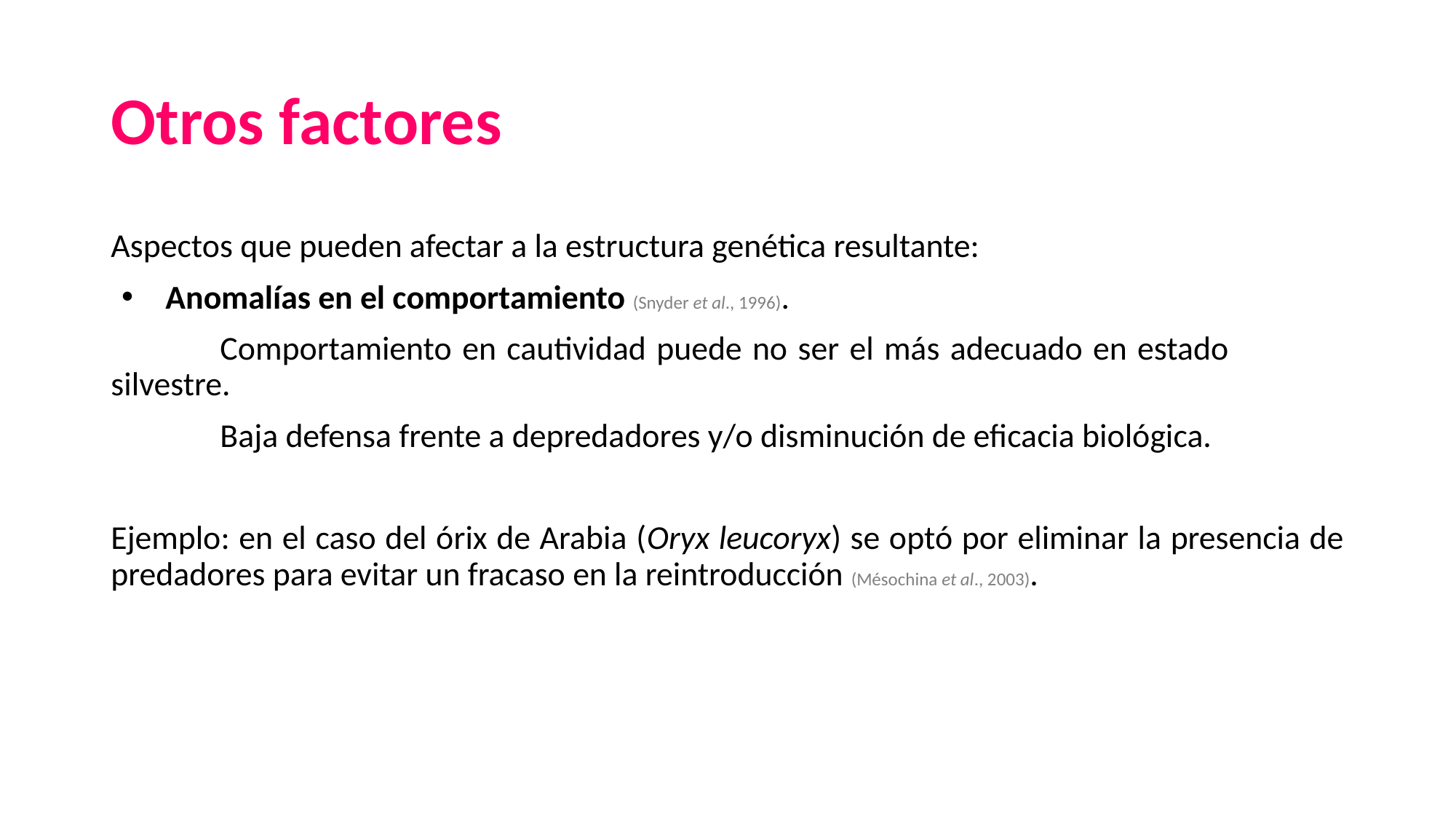

# Otros factores
Aspectos que pueden afectar a la estructura genética resultante:
Anomalías en el comportamiento (Snyder et al., 1996).
	Comportamiento en cautividad puede no ser el más adecuado en estado 	silvestre.
	Baja defensa frente a depredadores y/o disminución de eficacia biológica.

Ejemplo: en el caso del órix de Arabia (Oryx leucoryx) se optó por eliminar la presencia de predadores para evitar un fracaso en la reintroducción (Mésochina et al., 2003).